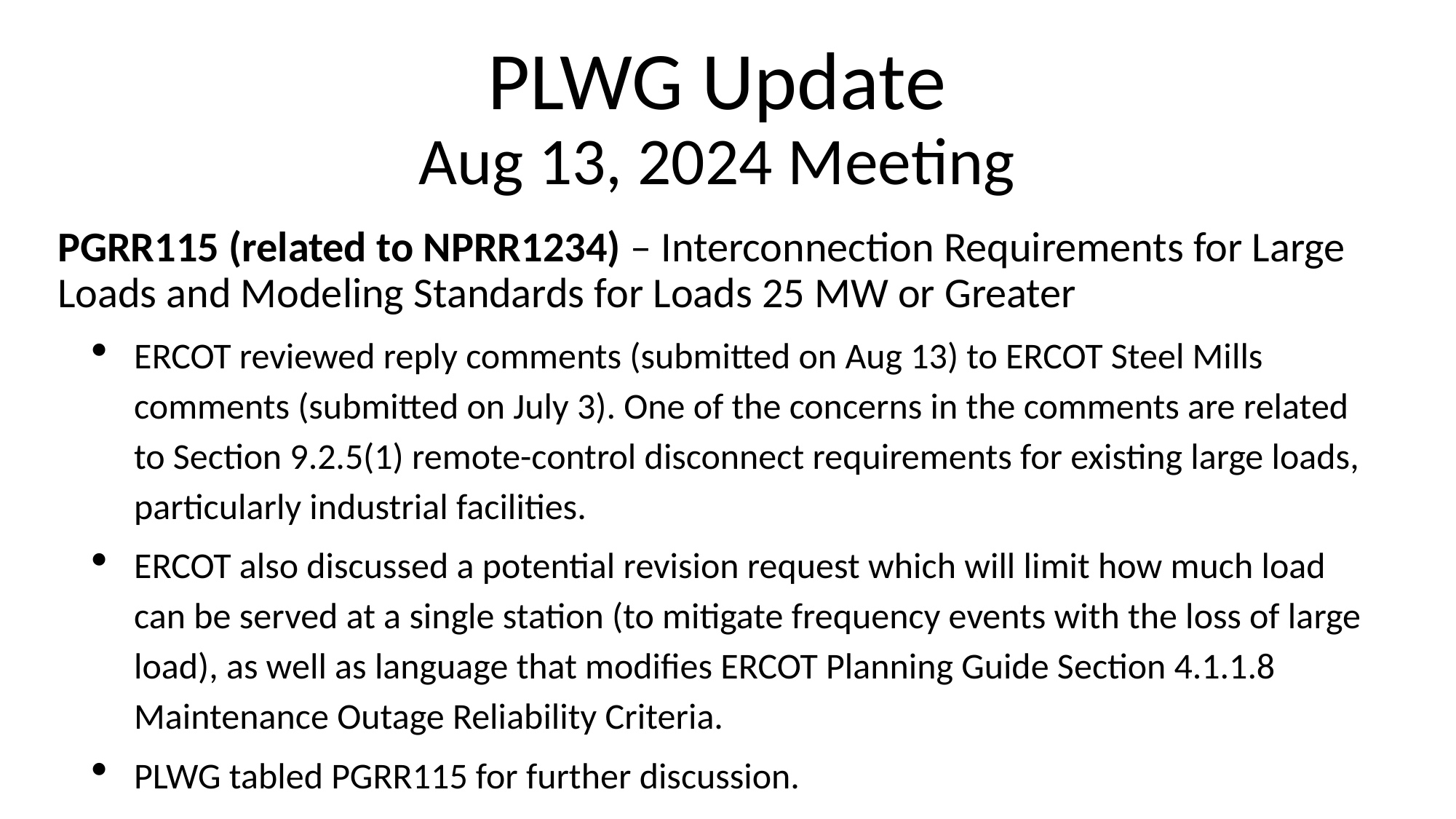

# PLWG Update Aug 13, 2024 Meeting
PGRR115 (related to NPRR1234) – Interconnection Requirements for Large Loads and Modeling Standards for Loads 25 MW or Greater
ERCOT reviewed reply comments (submitted on Aug 13) to ERCOT Steel Mills comments (submitted on July 3). One of the concerns in the comments are related to Section 9.2.5(1) remote-control disconnect requirements for existing large loads, particularly industrial facilities.
ERCOT also discussed a potential revision request which will limit how much load can be served at a single station (to mitigate frequency events with the loss of large load), as well as language that modifies ERCOT Planning Guide Section 4.1.1.8 Maintenance Outage Reliability Criteria.
PLWG tabled PGRR115 for further discussion.